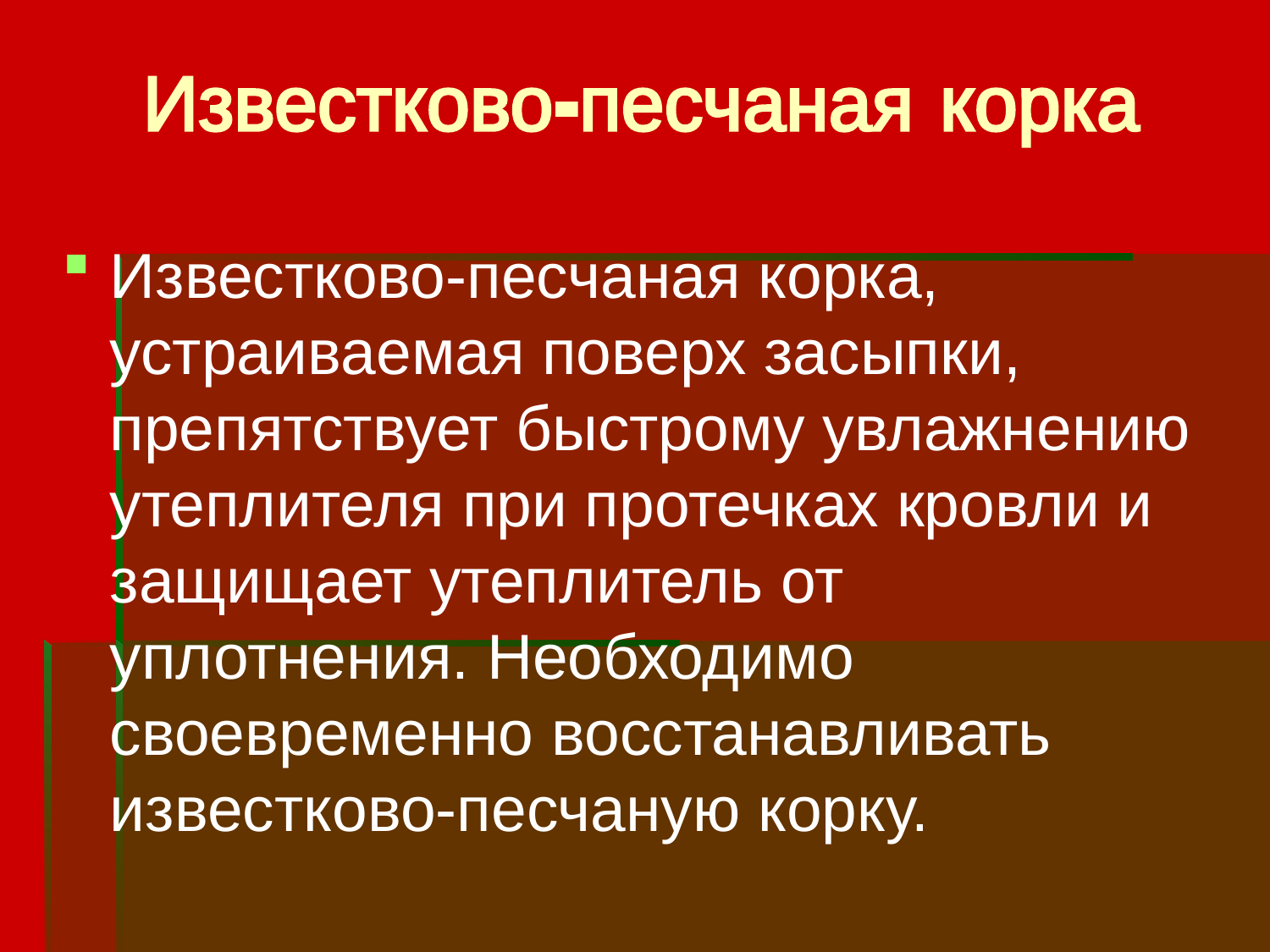

# Известково-песчаная корка
Известково-песчаная корка, устраиваемая поверх засыпки, препятствует быстрому увлажнению утеплителя при протечках кровли и защищает утеплитель от уплотнения. Необходимо своевременно восстанавливать известково-песчаную корку.